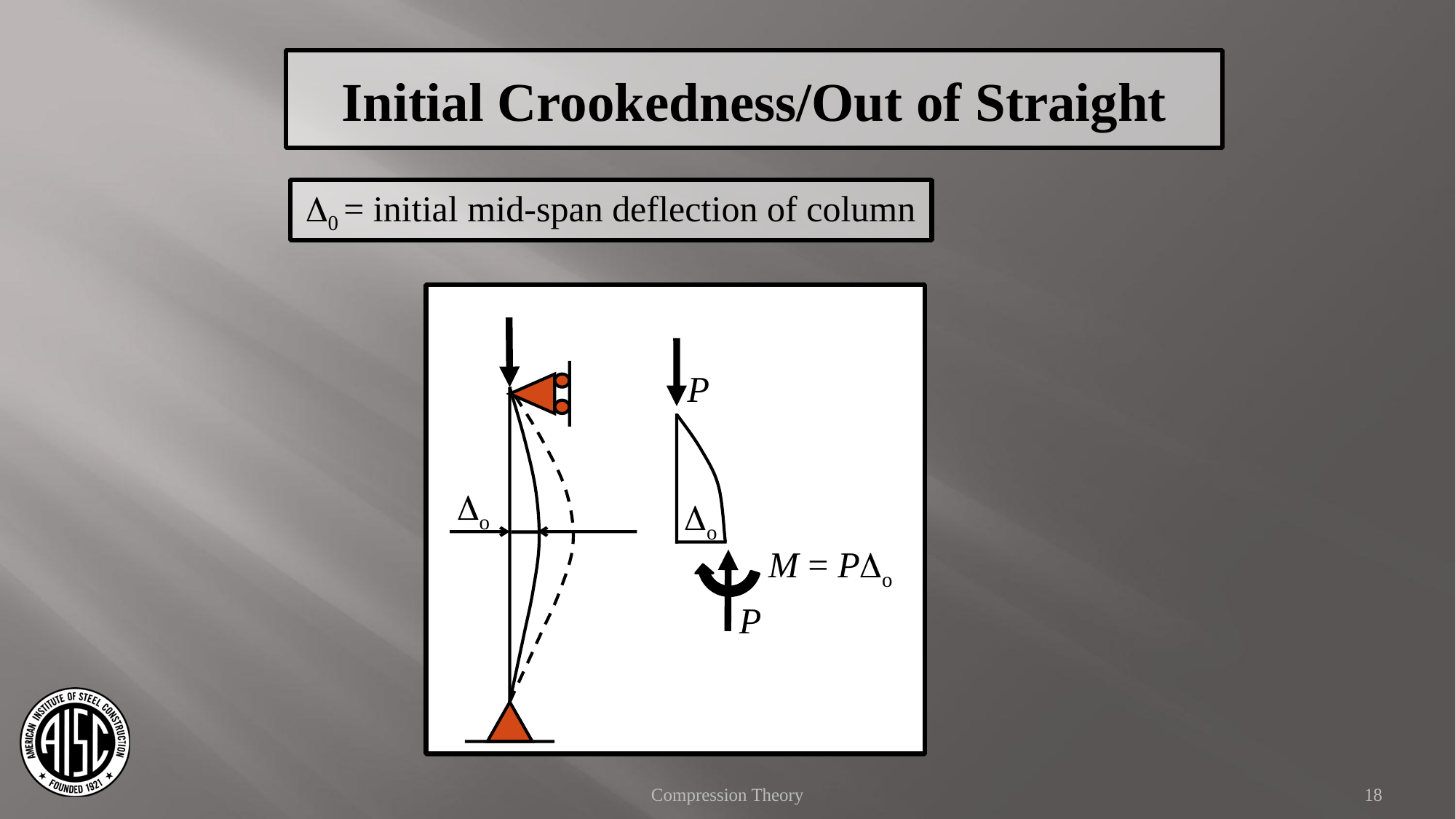

Initial Crookedness/Out of Straight
Δ0 = initial mid-span deflection of column

P

Δo
Δo

M = PΔo

P

Compression Theory
18